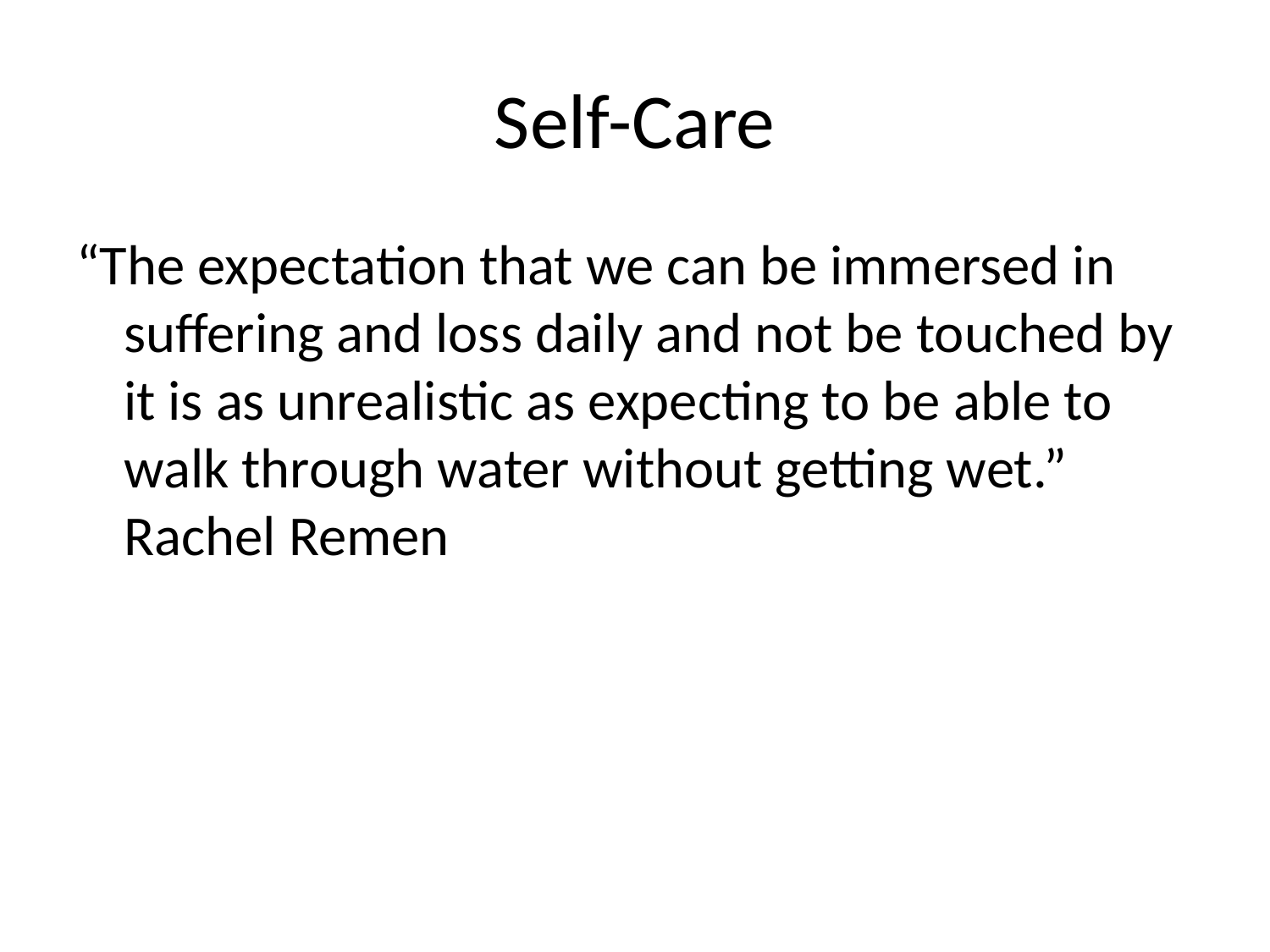

# Self-Care
“The expectation that we can be immersed in suffering and loss daily and not be touched by it is as unrealistic as expecting to be able to walk through water without getting wet.”  Rachel Remen